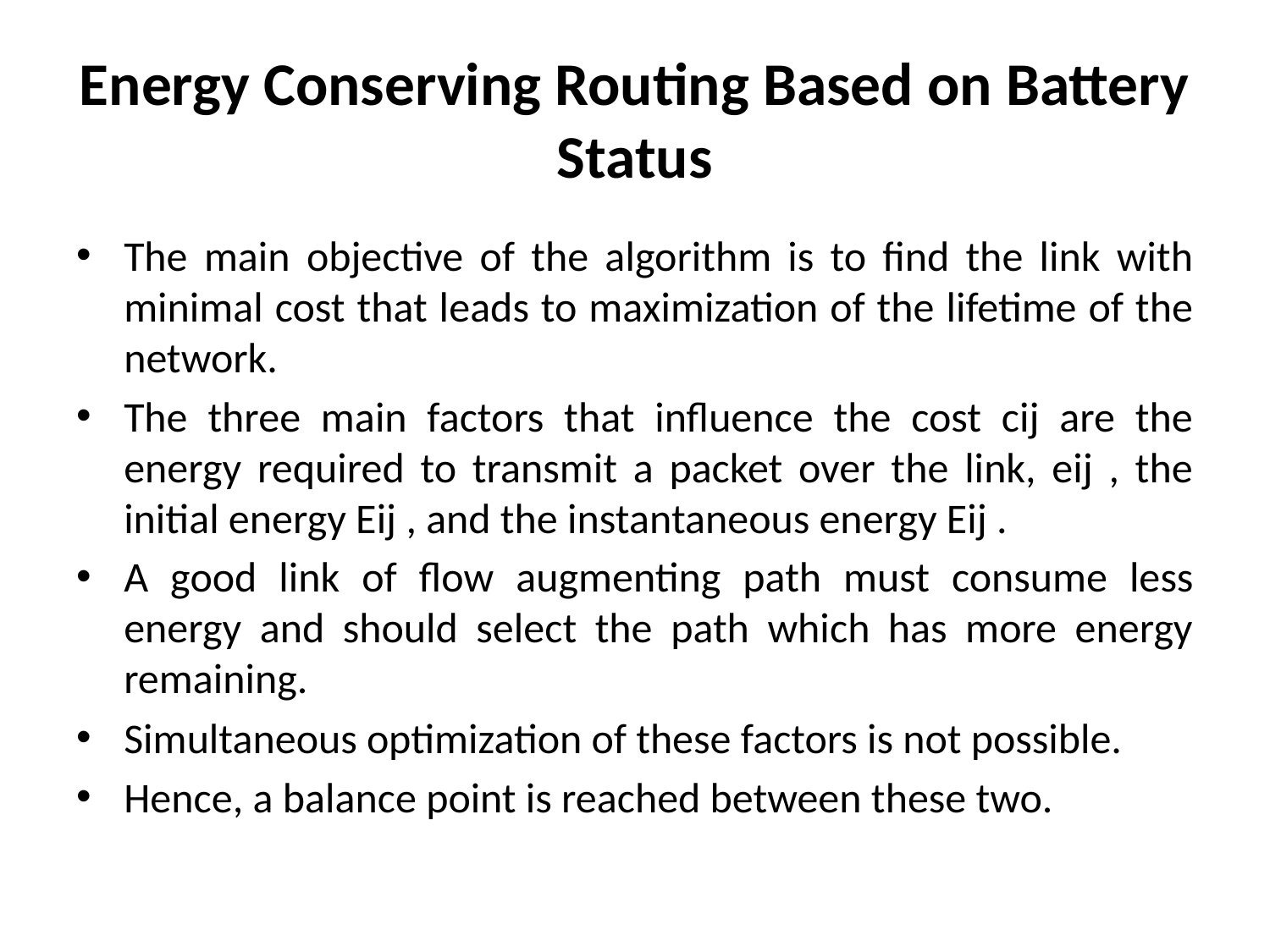

# Energy Conserving Routing Based on Battery Status
The main objective of the algorithm is to find the link with minimal cost that leads to maximization of the lifetime of the network.
The three main factors that influence the cost cij are the energy required to transmit a packet over the link, eij , the initial energy Eij , and the instantaneous energy Eij .
A good link of flow augmenting path must consume less energy and should select the path which has more energy remaining.
Simultaneous optimization of these factors is not possible.
Hence, a balance point is reached between these two.